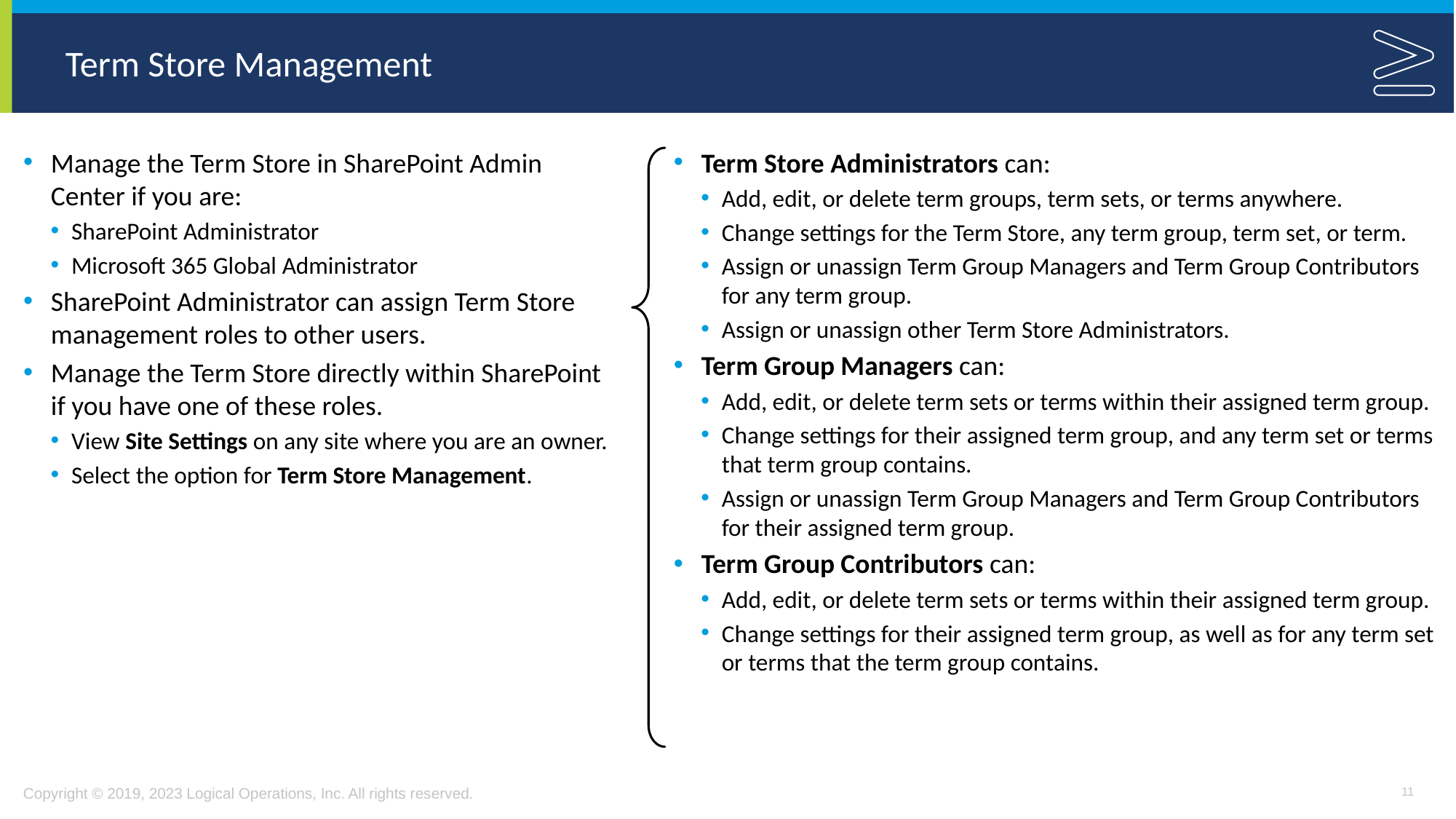

# Term Store Management
Manage the Term Store in SharePoint Admin Center if you are:
SharePoint Administrator
Microsoft 365 Global Administrator
SharePoint Administrator can assign Term Store management roles to other users.
Manage the Term Store directly within SharePoint if you have one of these roles.
View Site Settings on any site where you are an owner.
Select the option for Term Store Management.
Term Store Administrators can:
Add, edit, or delete term groups, term sets, or terms anywhere.
Change settings for the Term Store, any term group, term set, or term.
Assign or unassign Term Group Managers and Term Group Contributors for any term group.
Assign or unassign other Term Store Administrators.
Term Group Managers can:
Add, edit, or delete term sets or terms within their assigned term group.
Change settings for their assigned term group, and any term set or terms that term group contains.
Assign or unassign Term Group Managers and Term Group Contributors for their assigned term group.
Term Group Contributors can:
Add, edit, or delete term sets or terms within their assigned term group.
Change settings for their assigned term group, as well as for any term set or terms that the term group contains.

11